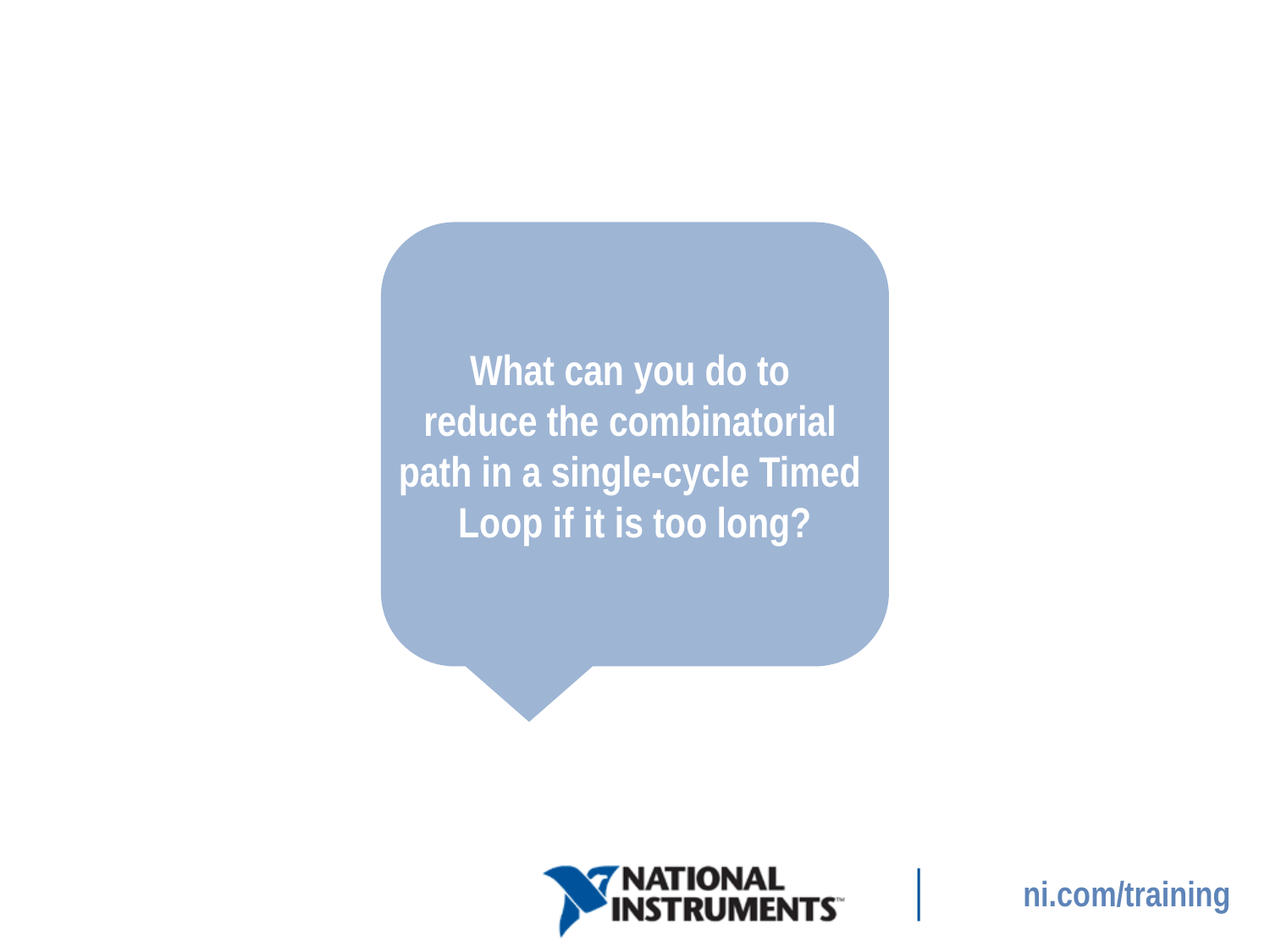

What can you do to
reduce the combinatorial
path in a single-cycle Timed
Loop if it is too long?